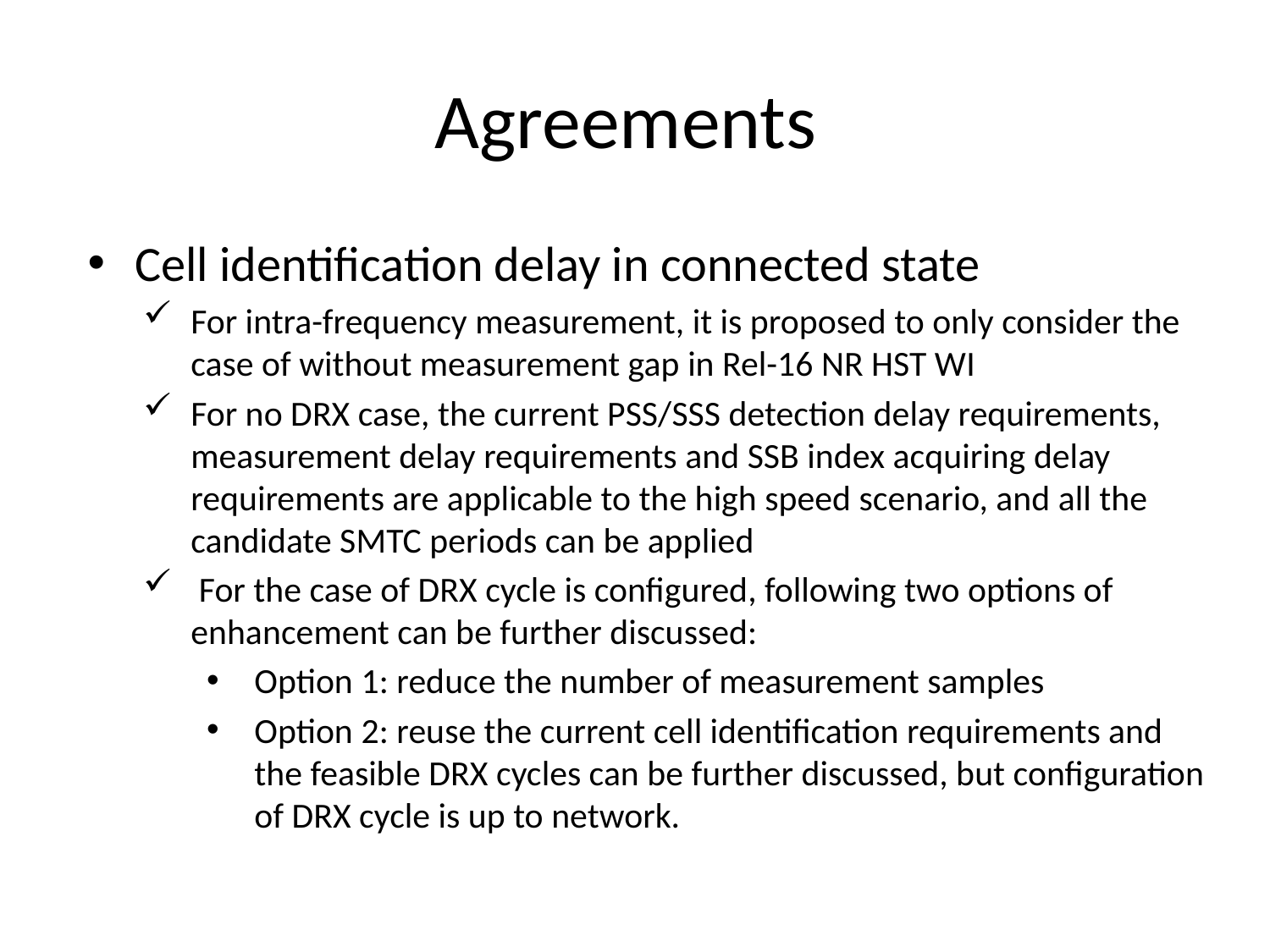

# Agreements
Cell identification delay in connected state
For intra-frequency measurement, it is proposed to only consider the case of without measurement gap in Rel-16 NR HST WI
For no DRX case, the current PSS/SSS detection delay requirements, measurement delay requirements and SSB index acquiring delay requirements are applicable to the high speed scenario, and all the candidate SMTC periods can be applied
 For the case of DRX cycle is configured, following two options of enhancement can be further discussed:
Option 1: reduce the number of measurement samples
Option 2: reuse the current cell identification requirements and the feasible DRX cycles can be further discussed, but configuration of DRX cycle is up to network.